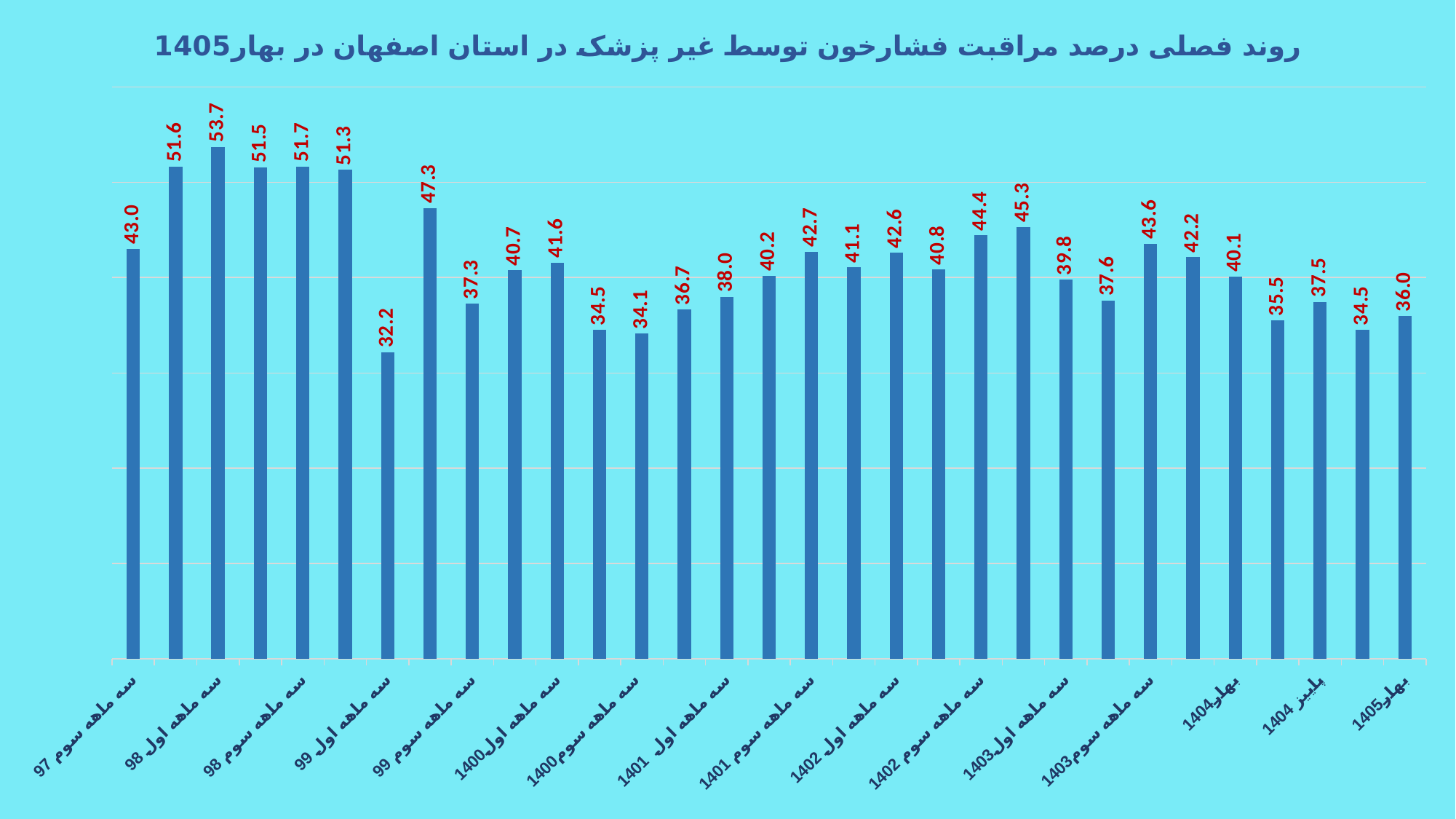

### Chart: روند فصلی درصد مراقبت فشارخون توسط غیر پزشک در استان اصفهان در بهار1405

| Category | 34 |
|---|---|
| سه ماهه سوم 97 | 43.031561651338464 |
| سه ماهه چهارم97 | 51.629646388692954 |
| سه ماهه اول 98 | 53.70848150989006 |
| سه ماهه دوم 98 | 51.547532285041655 |
| سه ماهه سوم 98 | 51.65913761681337 |
| سه ماهه چهارم 98 | 51.29181728853591 |
| سه ماهه اول 99 | 32.168314656119534 |
| سه ماهه دوم99 | 47.26152057230007 |
| سه ماهه سوم 99 | 37.26713706353655 |
| سه ماهه چهارم 99 | 40.749972992329816 |
| سه ماهه اول1400 | 41.57 |
| سه ماهه دوم1400
 | 34.5 |
| سه ماهه سوم1400
 | 34.12 |
| سه ماهه چهارم  1400
 | 36.65 |
| سه ماهه اول  1401 | 37.96623206533226 |
| سه ماهه دوم 1401 | 40.2 |
| سه ماهه سوم 1401 | 42.73 |
| سه ماهه چهارم 1401 | 41.08 |
| سه ماهه اول 1402 | 42.6 |
| سه ماهه دوم 1402 | 40.84 |
| سه ماهه سوم 1402 | 44.44 |
| سه ماهه چهارم 1402 | 45.31 |
| سه ماهه اول1403 | 39.78 |
| سه ماهه دوم1403 | 37.58 |
| سه ماهه سوم1403 | 43.55 |
| زمستان 1403 | 42.15 |
| بهار1404 | 40.09 |
| تابستان 1404 | 35.49 |
| پاییز 1404 | 37.46 |
| زمستان 1404 | 34.51 |
| بهار1405 | 35.97 |